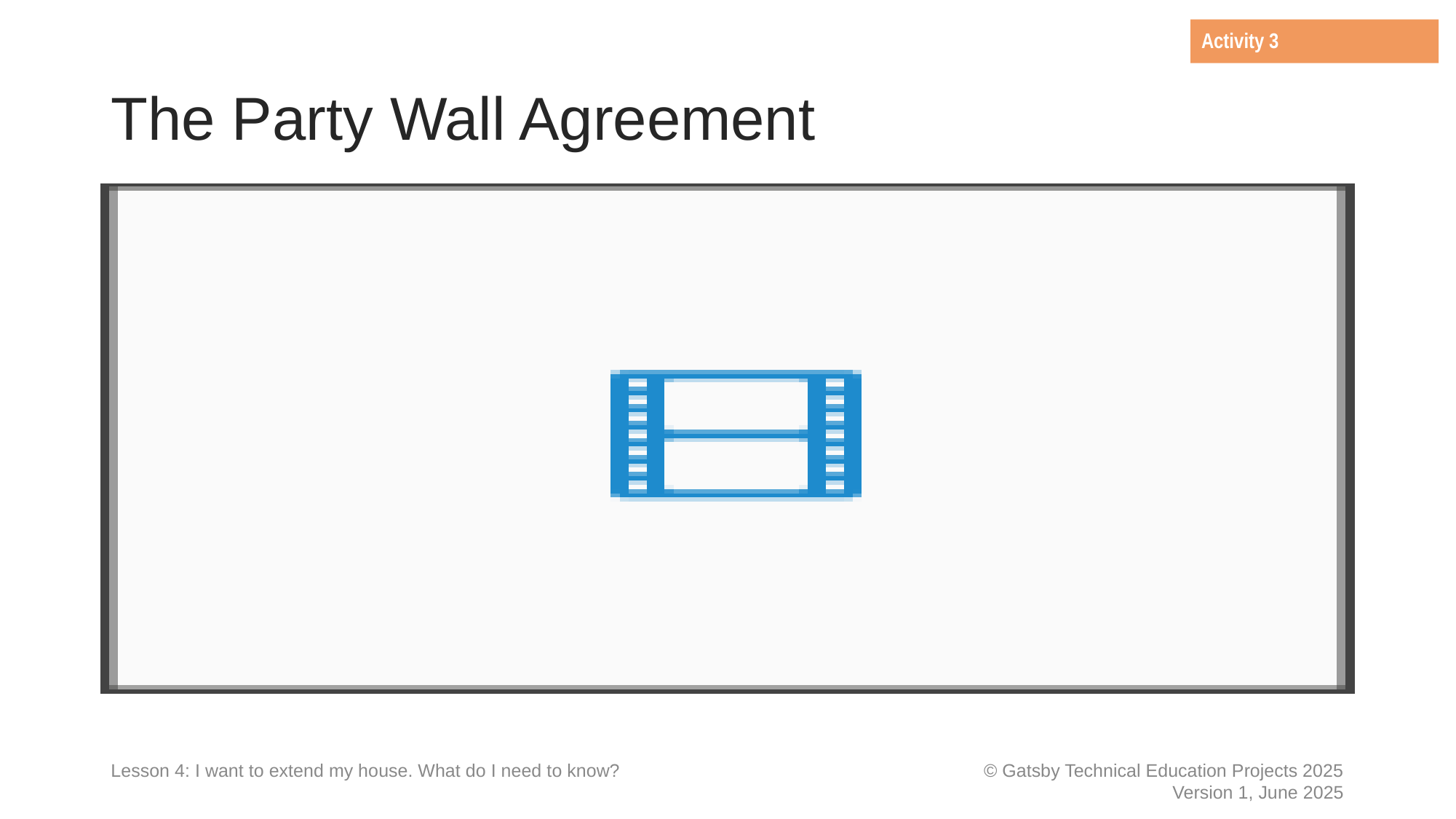

Activity 3
# The Party Wall Agreement
A Party Wall Agreement is a legal document that sets out the details of the planned work on or near a party wall and ensures that both the building owner and the adjoining owner are protected.
The agreement is drawn up after the building owner serves a Party Wall Notice, even if there is no dispute.
Its purpose is to provide a clear framework for the work, including how it will be carried out, access rights and compensation for any potential damage.
This agreement ensures that the work is done fairly and with minimal disruption to both parties.
If the adjoining owner does not agree to the proposed work, both parties appoint a Party Wall Surveyor to help resolve the dispute and draft the agreement.

Lesson 4: I want to extend my house. What do I need to know?